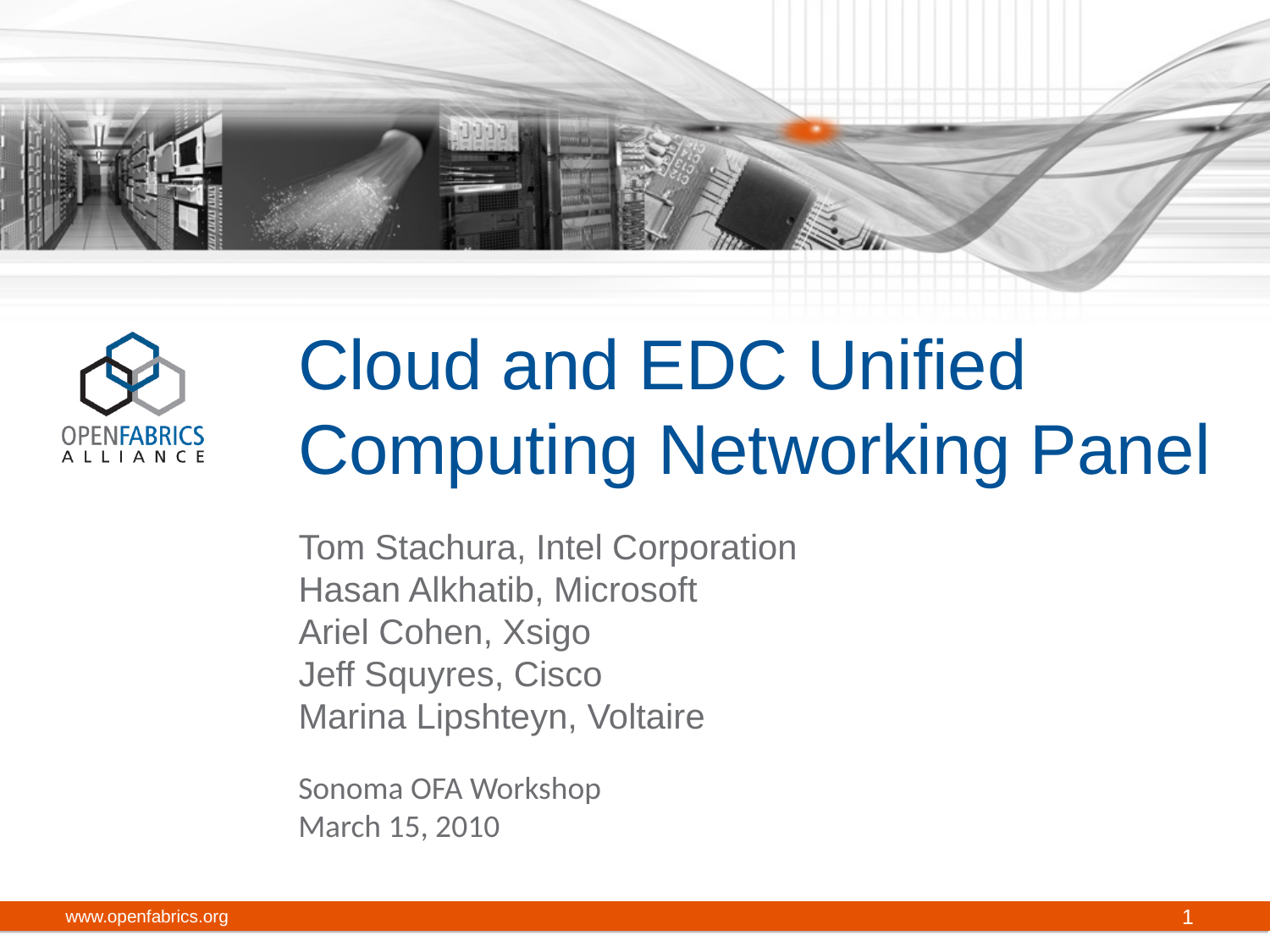

# Cloud and EDC Unified Computing Networking Panel
Tom Stachura, Intel Corporation
Hasan Alkhatib, Microsoft
Ariel Cohen, Xsigo
Jeff Squyres, Cisco
Marina Lipshteyn, Voltaire

Sonoma OFA Workshop
March 15, 2010
www.openfabrics.org
1